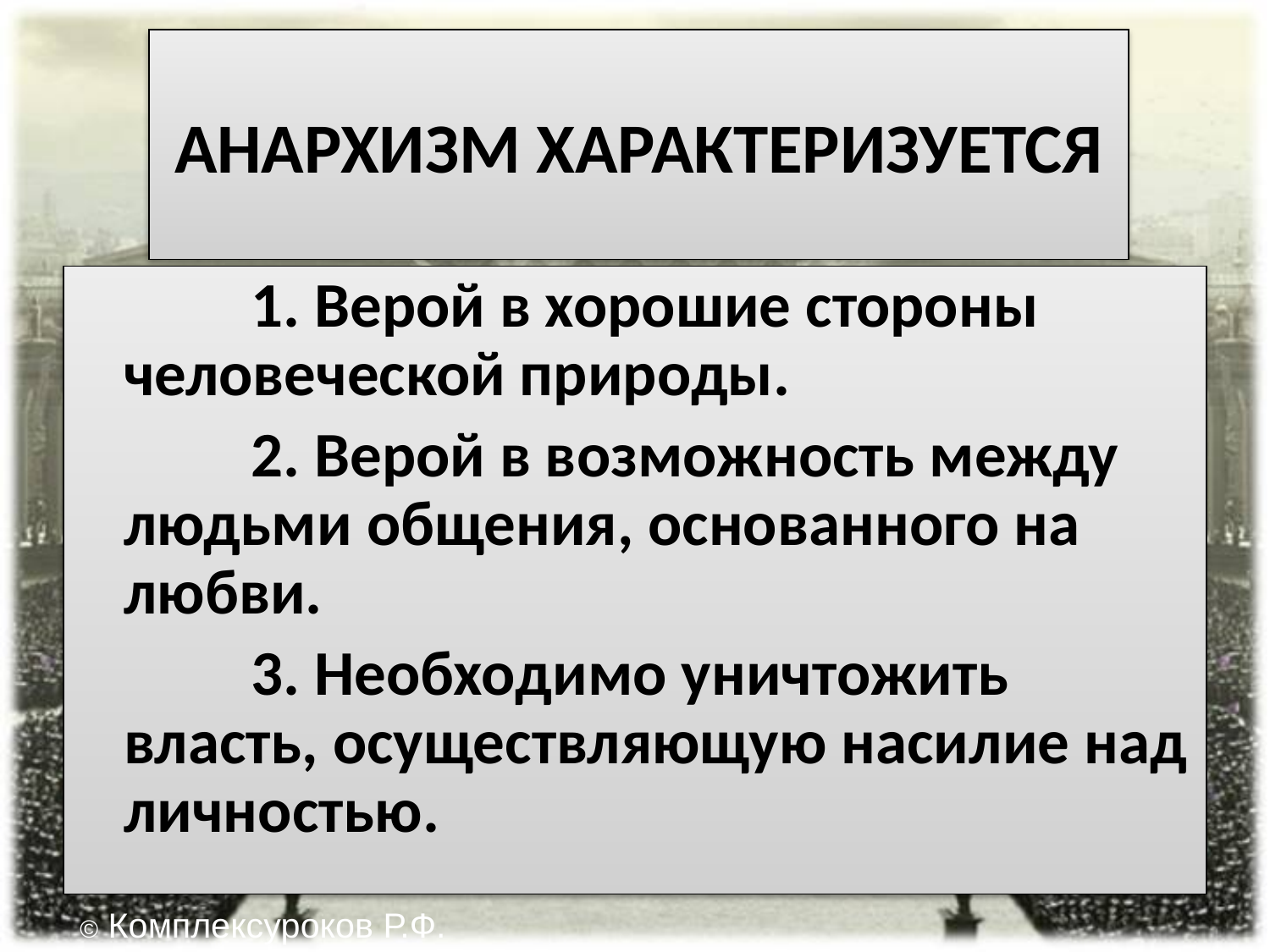

# АНАРХИЗМ ХАРАКТЕРИЗУЕТСЯ
		1. Верой в хорошие стороны человеческой природы.
		2. Верой в возможность между людьми общения, основанного на любви.
		3. Необходимо уничтожить власть, осуществляющую насилие над личностью.
© Комплексуроков Р.Ф.